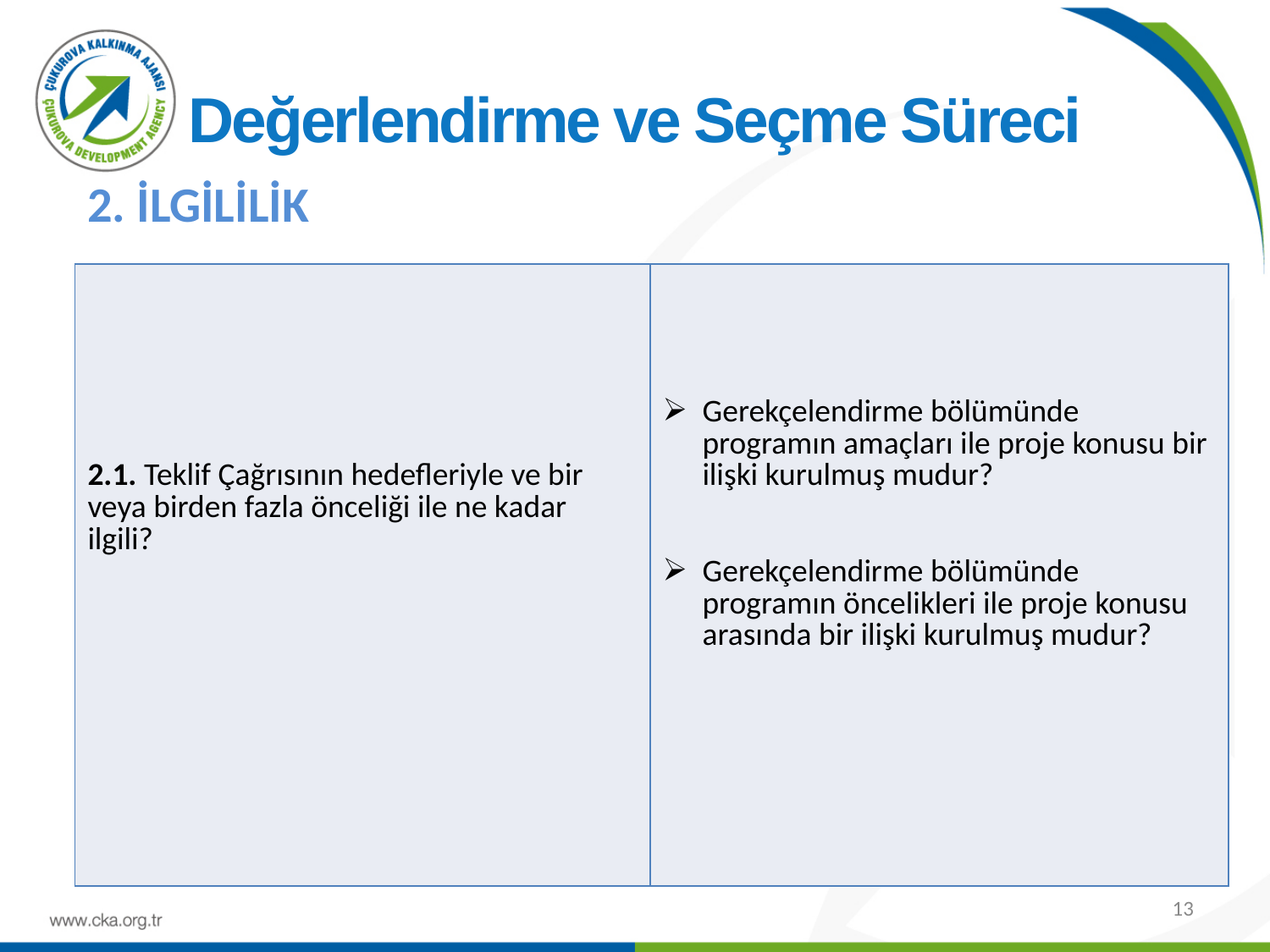

# Değerlendirme ve Seçme Süreci
2. İLGİLİLİK
| 2.1. Teklif Çağrısının hedefleriyle ve bir veya birden fazla önceliği ile ne kadar ilgili? | Gerekçelendirme bölümünde programın amaçları ile proje konusu bir ilişki kurulmuş mudur? Gerekçelendirme bölümünde programın öncelikleri ile proje konusu arasında bir ilişki kurulmuş mudur? |
| --- | --- |
13